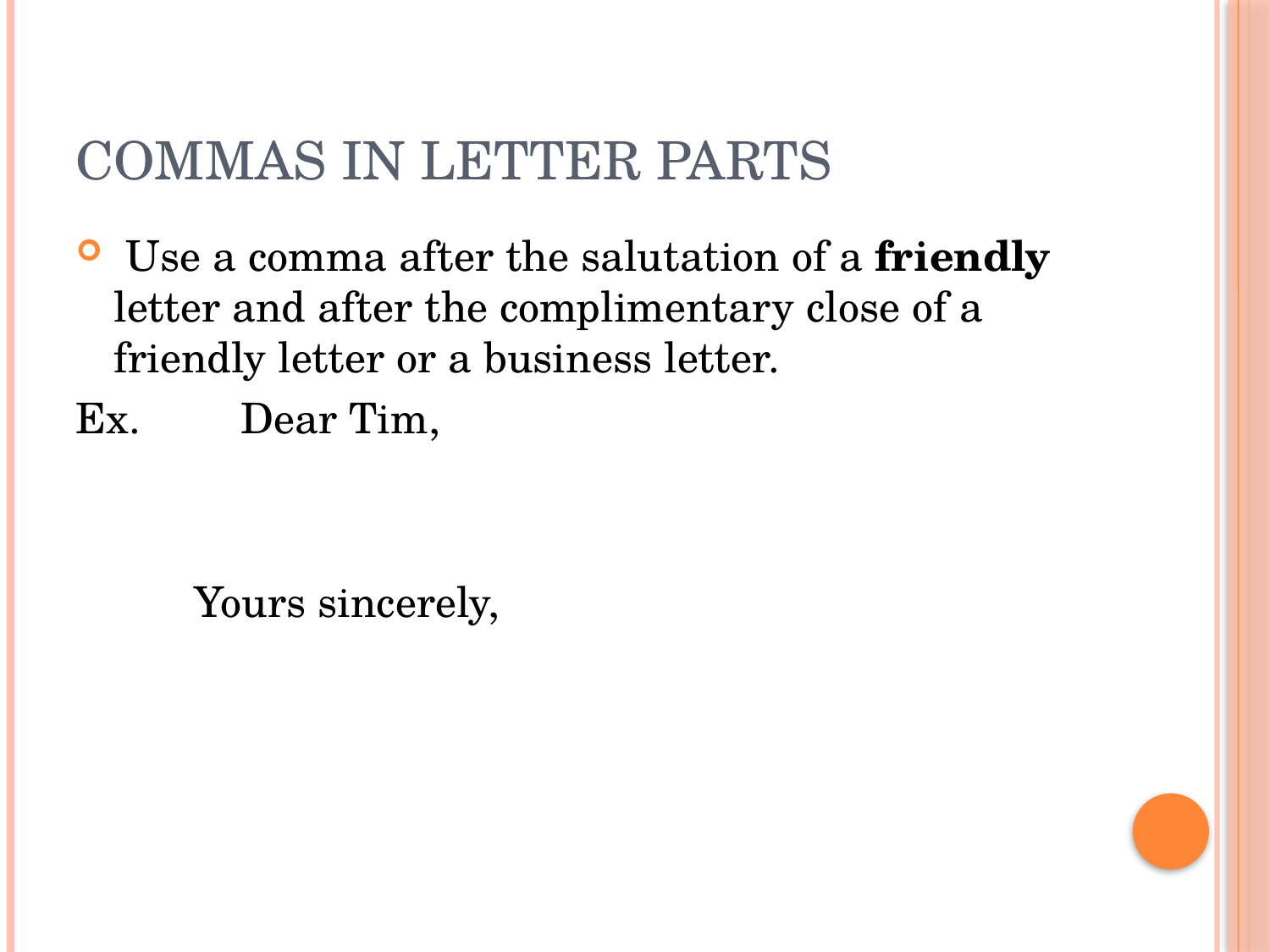

# Commas in Letter Parts
 Use a comma after the salutation of a friendly letter and after the complimentary close of a friendly letter or a business letter.
Ex.	Dear Tim,

          Yours sincerely,